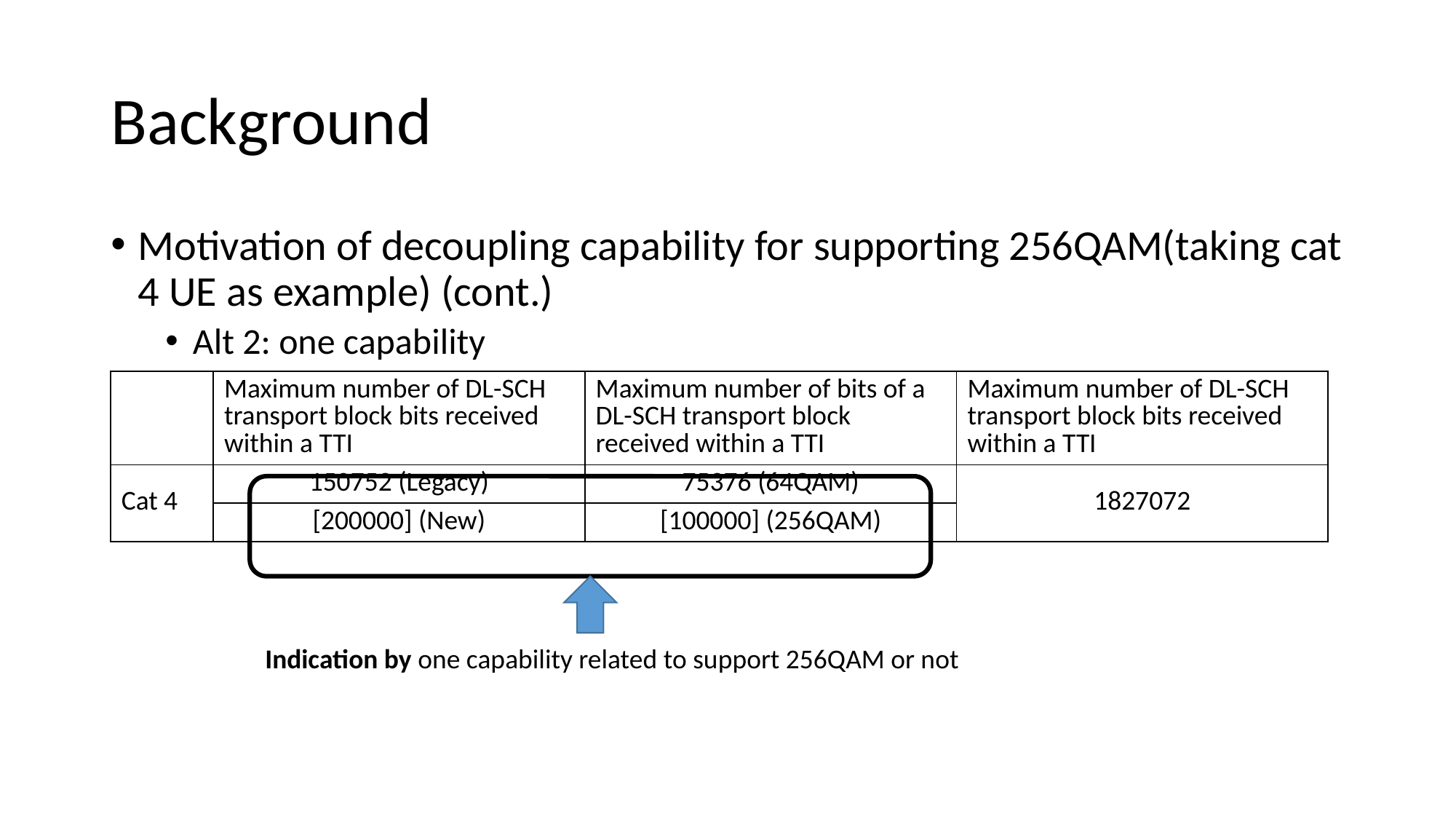

# Background
Motivation of decoupling capability for supporting 256QAM(taking cat 4 UE as example) (cont.)
Alt 2: one capability

|  | Maximum number of DL-SCH transport block bits received within a TTI | Maximum number of bits of a DL-SCH transport block received within a TTI | Maximum number of DL-SCH transport block bits received within a TTI |
| --- | --- | --- | --- |
| Cat 4 | 150752 (Legacy) | 75376 (64QAM) | 1827072 |
|  | [200000] (New) | [100000] (256QAM) |  |

Indication by one capability related to support 256QAM or not